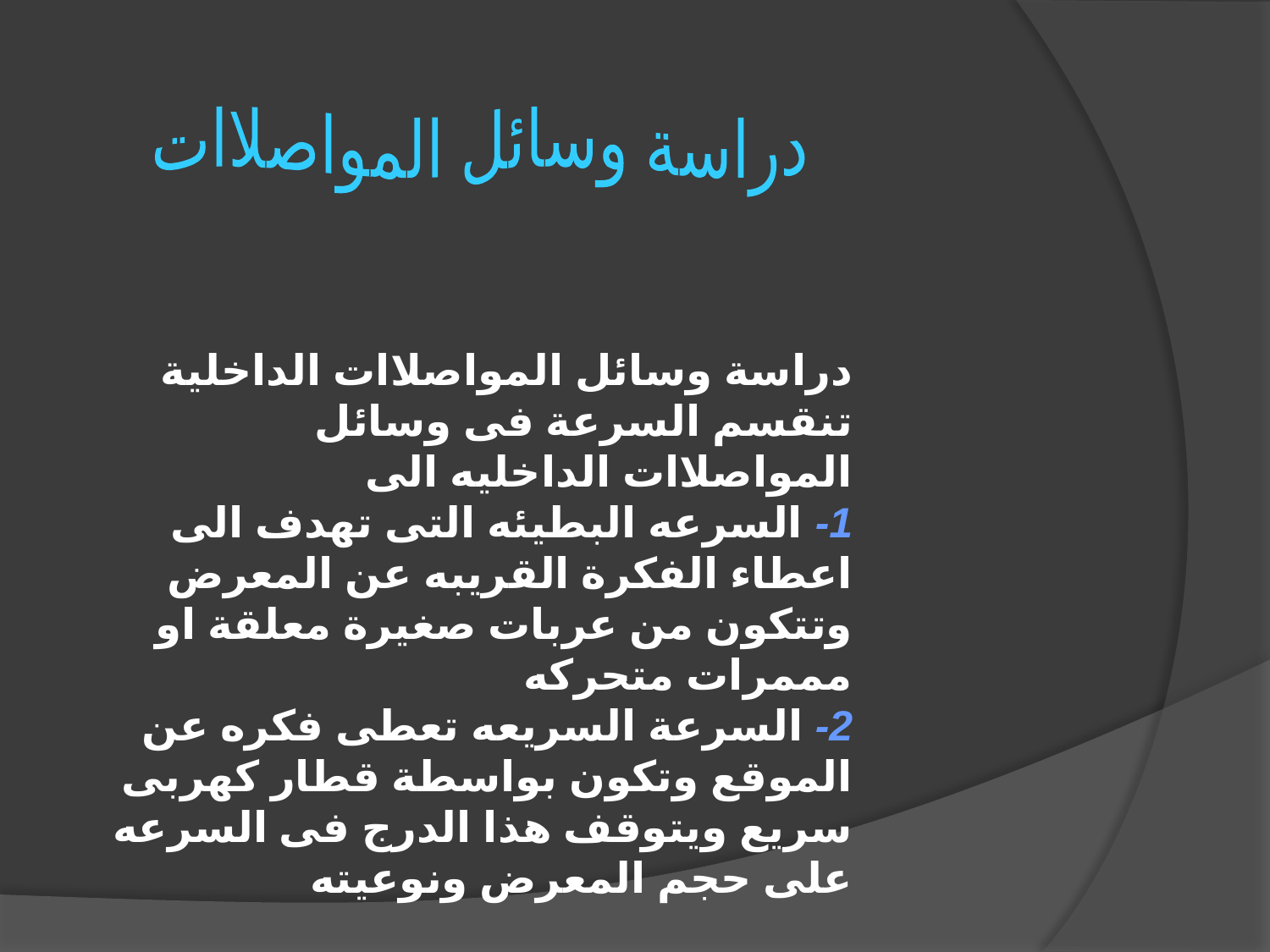

دراسة وسائل المواصلاات
دراسة وسائل المواصلاات الداخلية تنقسم السرعة فى وسائل المواصلاات الداخليه الى
1- السرعه البطيئه التى تهدف الى اعطاء الفكرة القريبه عن المعرض وتتكون من عربات صغيرة معلقة او مممرات متحركه
2- السرعة السريعه تعطى فكره عن الموقع وتكون بواسطة قطار كهربى سريع ويتوقف هذا الدرج فى السرعه على حجم المعرض ونوعيته